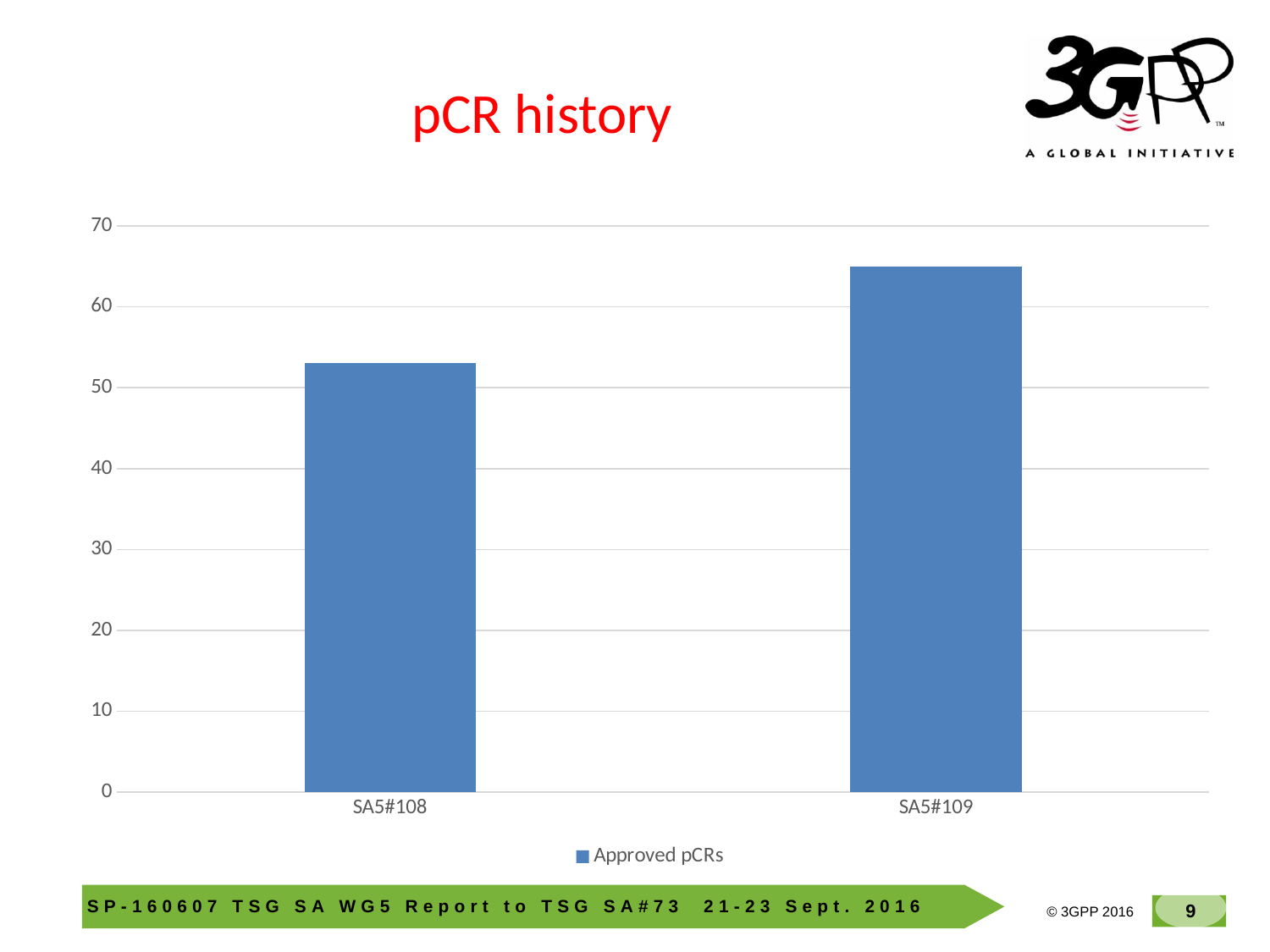

# pCR history

### Chart

| Category | Approved pCRs |
|---|---|
| SA5#108 | 53.0 |
| SA5#109 | 65.0 |